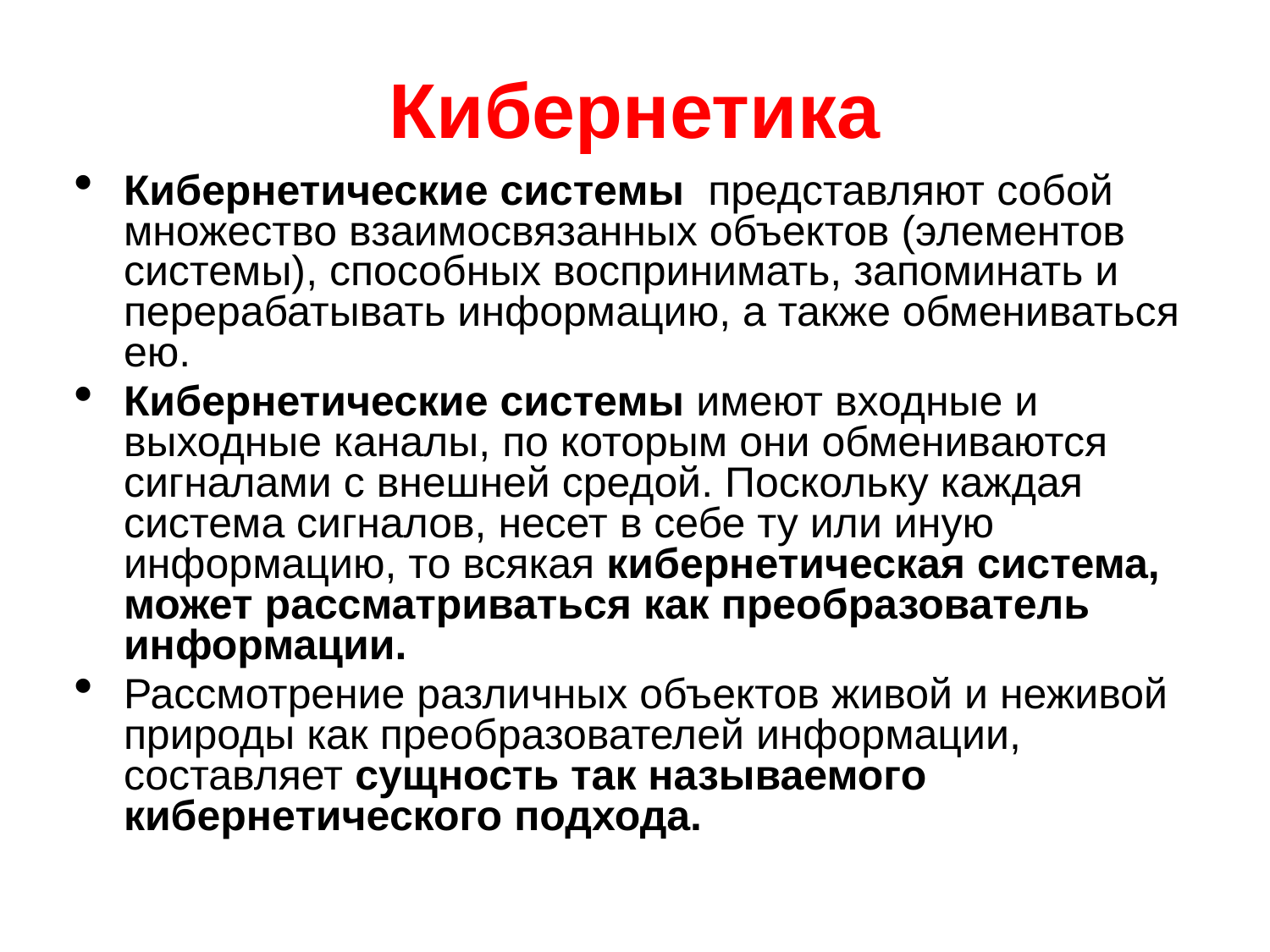

Кибернетика
Кибернетические системы  представляют собой множество взаимосвязанных объектов (элементов системы), способных воспринимать, запоминать и перерабатывать информацию, а также обмениваться ею.
Кибернетические системы имеют входные и выходные каналы, по которым они обмениваются сигналами с внешней средой. Поскольку каждая система сигналов, несет в себе ту или иную информацию, то всякая кибернетическая система, может рассматриваться как преобразователь информации.
Рассмотрение различных объектов живой и неживой природы как преобразователей информации, составляет сущность так называемого кибернетического подхода.